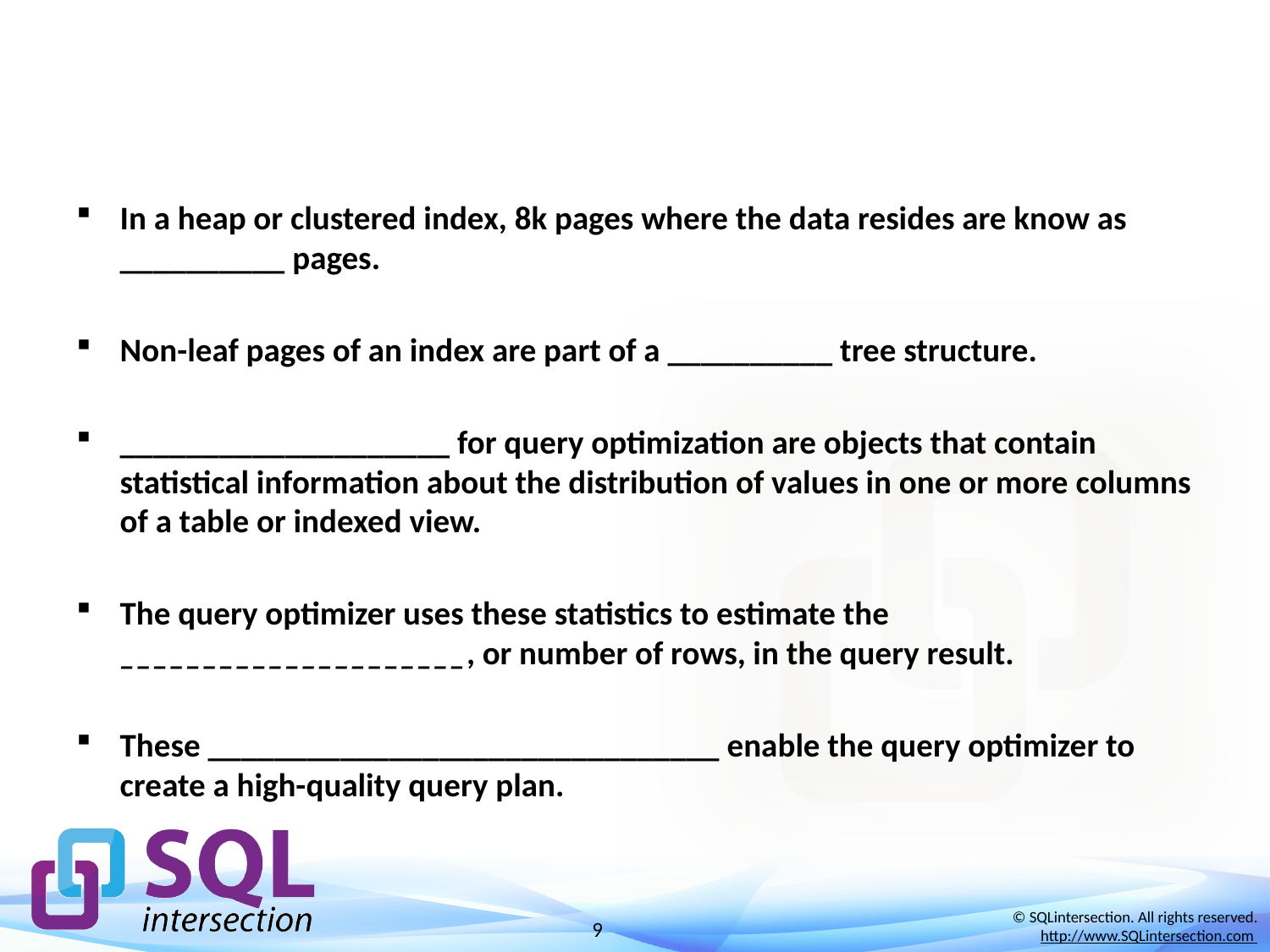

#
In a heap or clustered index, 8k pages where the data resides are know as __________ pages.

Non-leaf pages of an index are part of a __________ tree structure.

____________________ for query optimization are objects that contain statistical information about the distribution of values in one or more columns of a table or indexed view.

The query optimizer uses these statistics to estimate the _____________________, or number of rows, in the query result.

These _______________________________ enable the query optimizer to create a high-quality query plan.